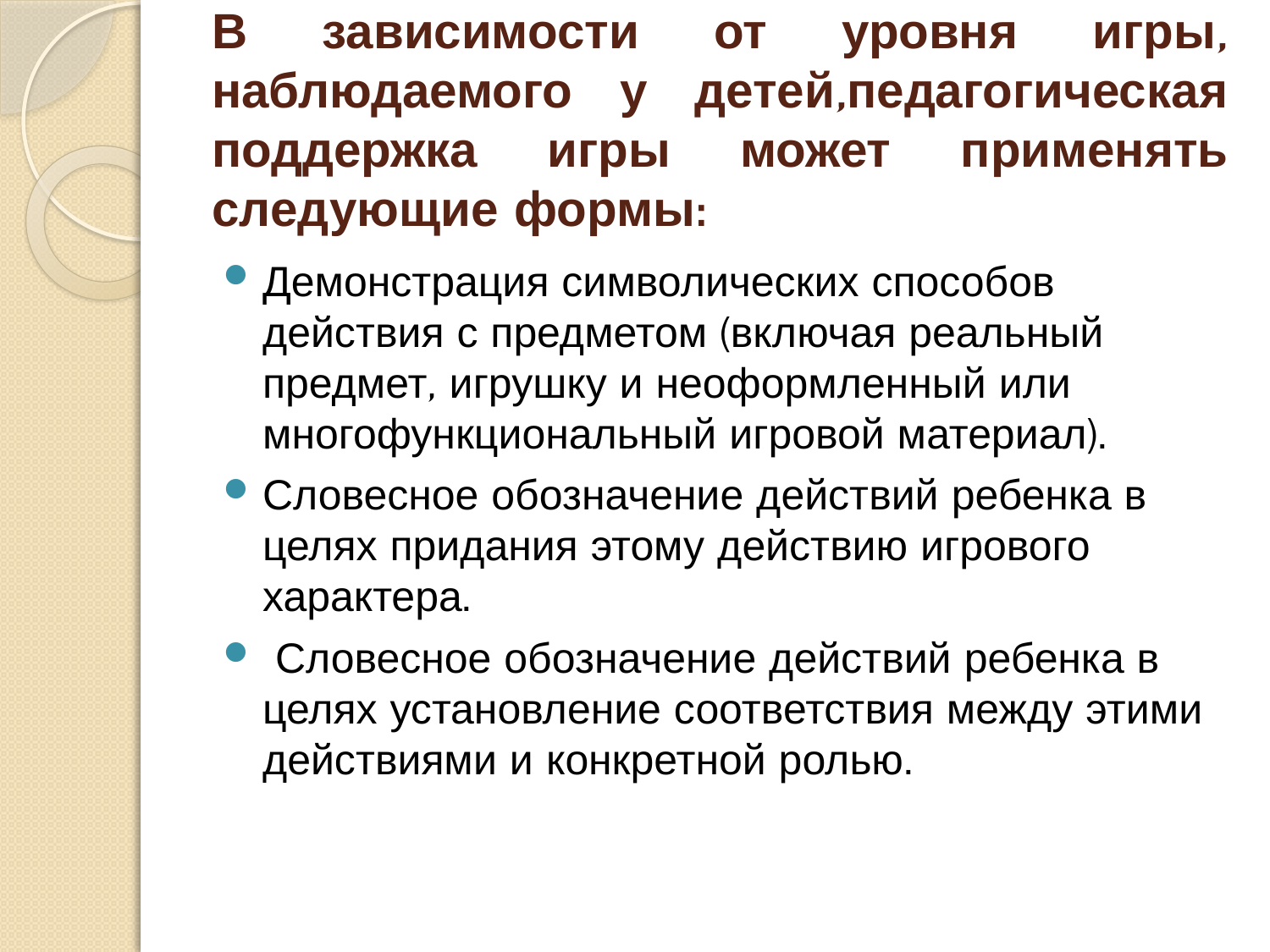

# В зависимости от уровня игры, наблюдаемого у детей,педагогическая поддержка игры может применять следующие формы:
Демонстрация символических способов действия с предметом (включая реальный предмет, игрушку и неоформленный или многофункциональный игровой материал).
Словесное обозначение действий ребенка в целях придания этому действию игрового характера.
 Словесное обозначение действий ребенка в целях установление соответствия между этими действиями и конкретной ролью.